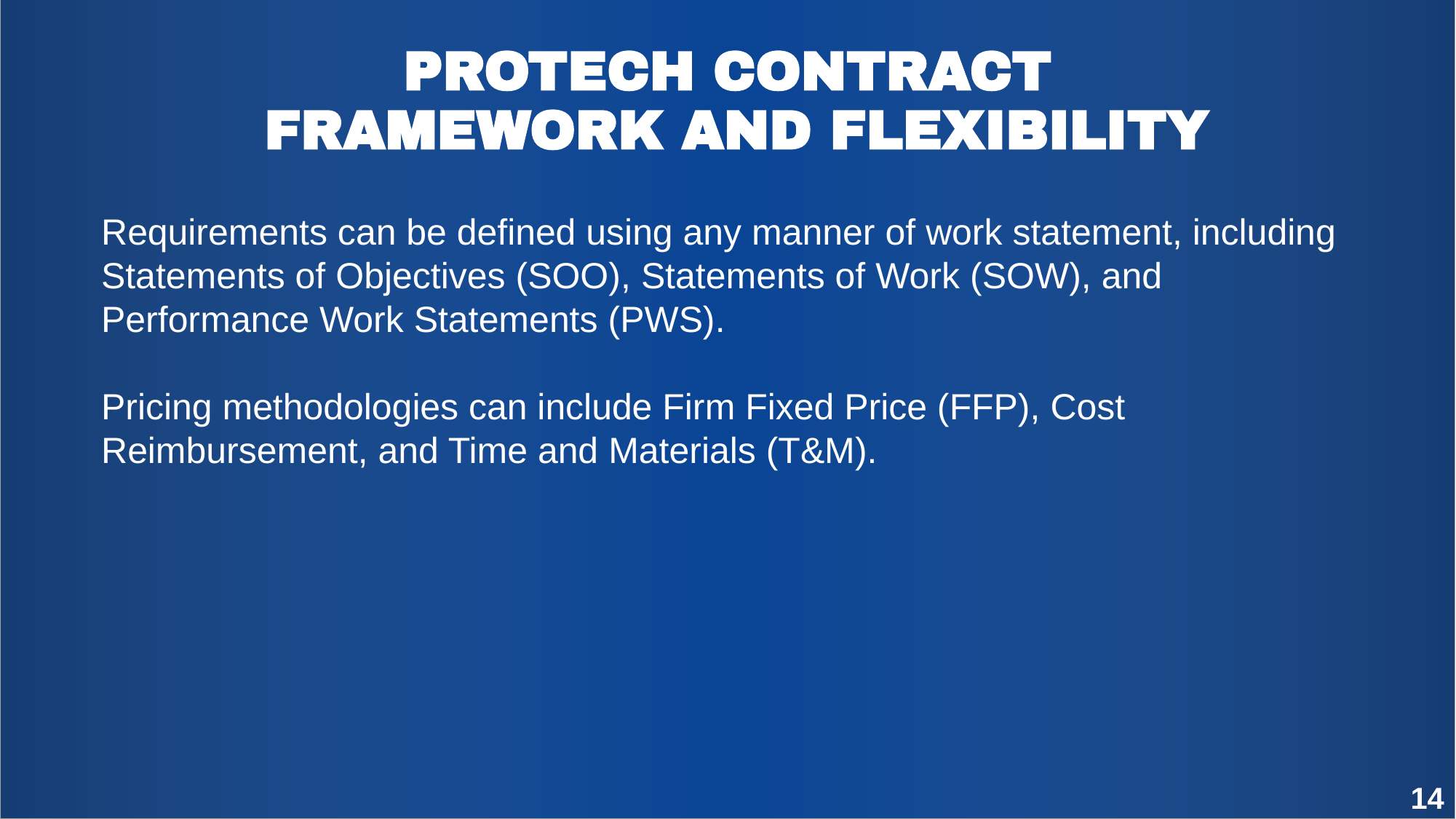

PROTECH CONTRACT
 FRAMEWORK AND FLEXIBILITY
Requirements can be defined using any manner of work statement, including Statements of Objectives (SOO), Statements of Work (SOW), and Performance Work Statements (PWS).
Pricing methodologies can include Firm Fixed Price (FFP), Cost Reimbursement, and Time and Materials (T&M).
14